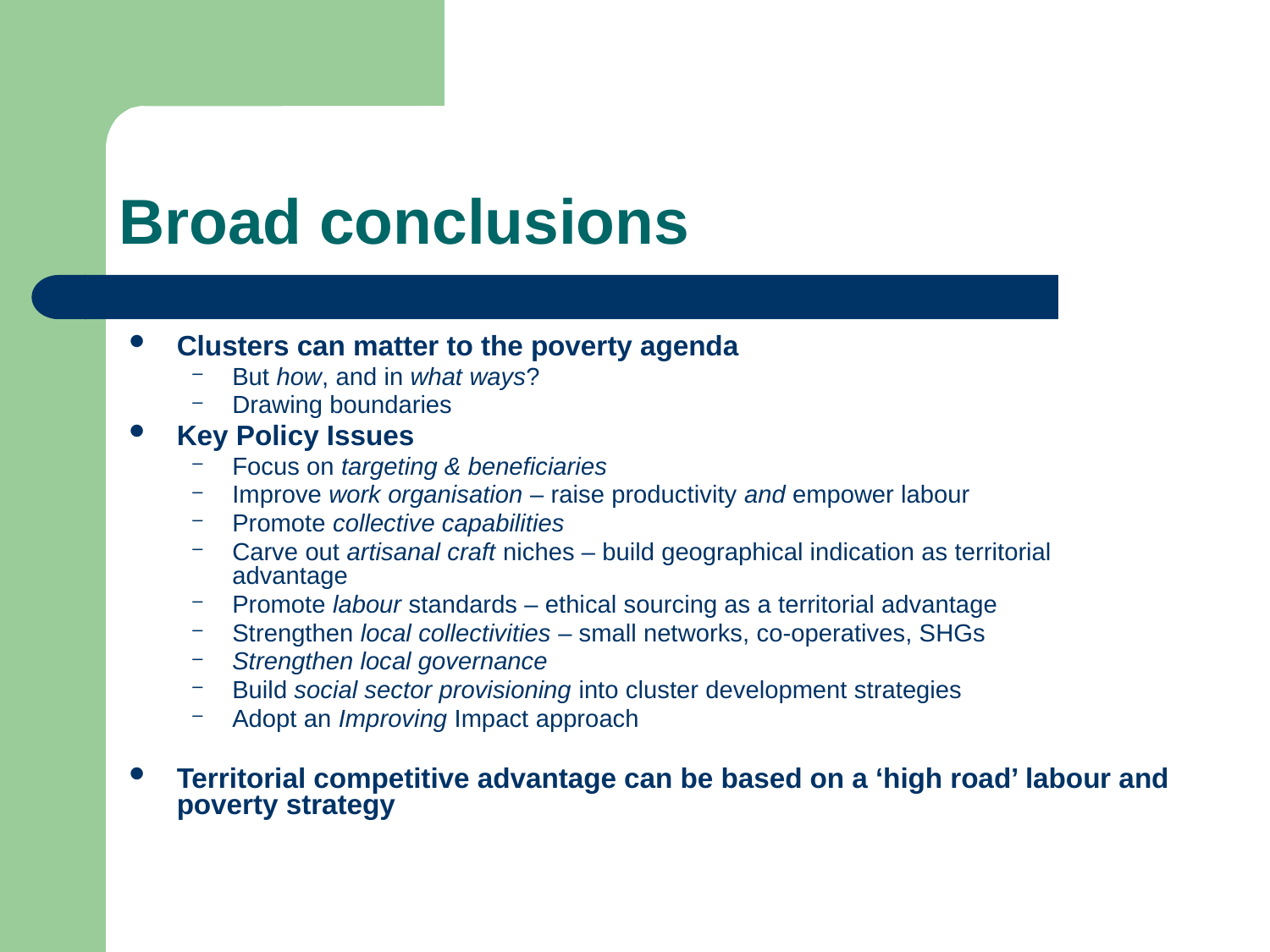

# Broad conclusions
Clusters can matter to the poverty agenda
But how, and in what ways?
Drawing boundaries
Key Policy Issues
Focus on targeting & beneficiaries
Improve work organisation – raise productivity and empower labour
Promote collective capabilities
Carve out artisanal craft niches – build geographical indication as territorial advantage
Promote labour standards – ethical sourcing as a territorial advantage
Strengthen local collectivities – small networks, co-operatives, SHGs
Strengthen local governance
Build social sector provisioning into cluster development strategies
Adopt an Improving Impact approach

Territorial competitive advantage can be based on a ‘high road’ labour and poverty strategy